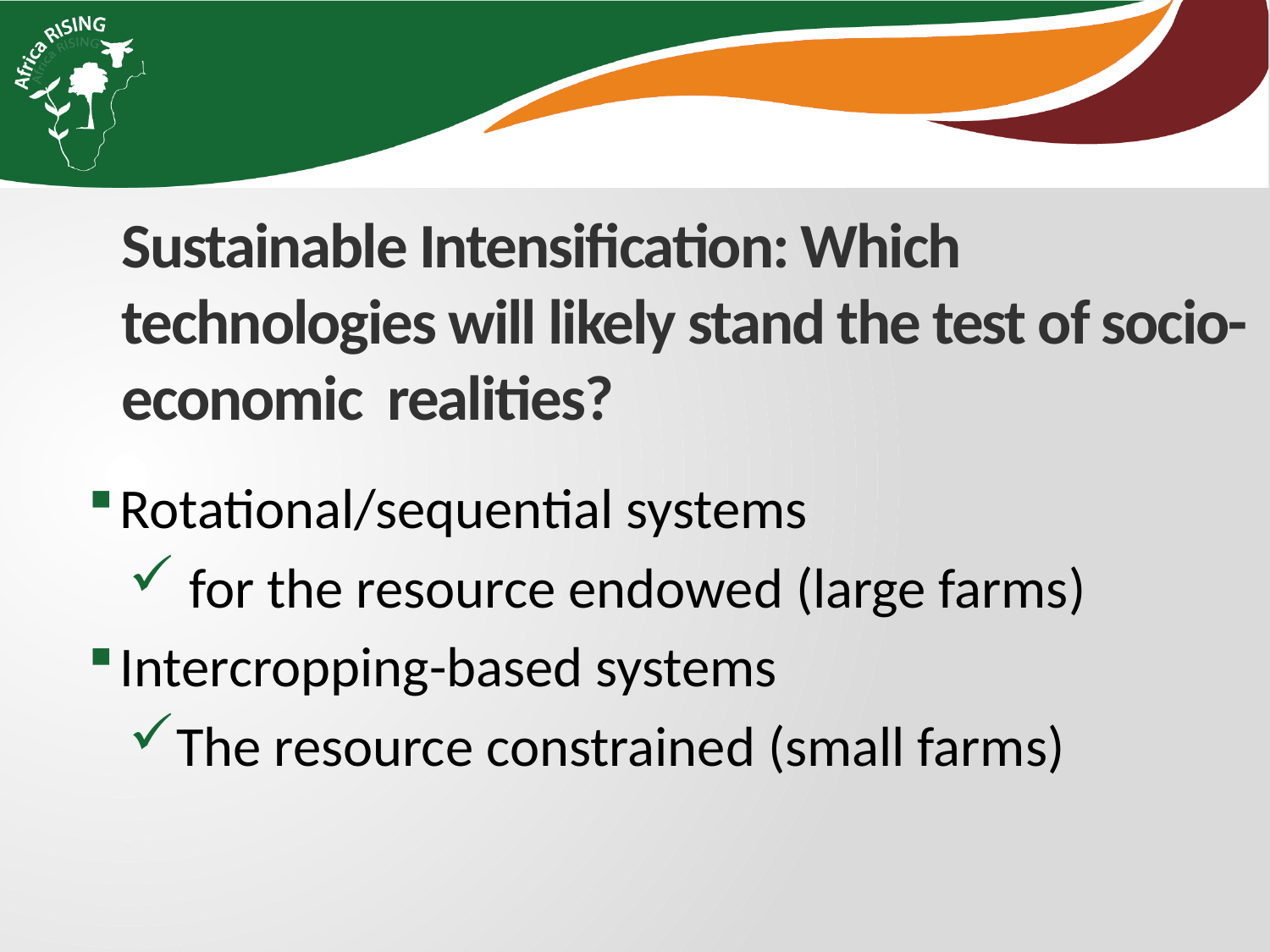

# Sustainable Intensification: Which technologies will likely stand the test of socio-economic  realities?
Rotational/sequential systems
 for the resource endowed (large farms)
Intercropping-based systems
The resource constrained (small farms)